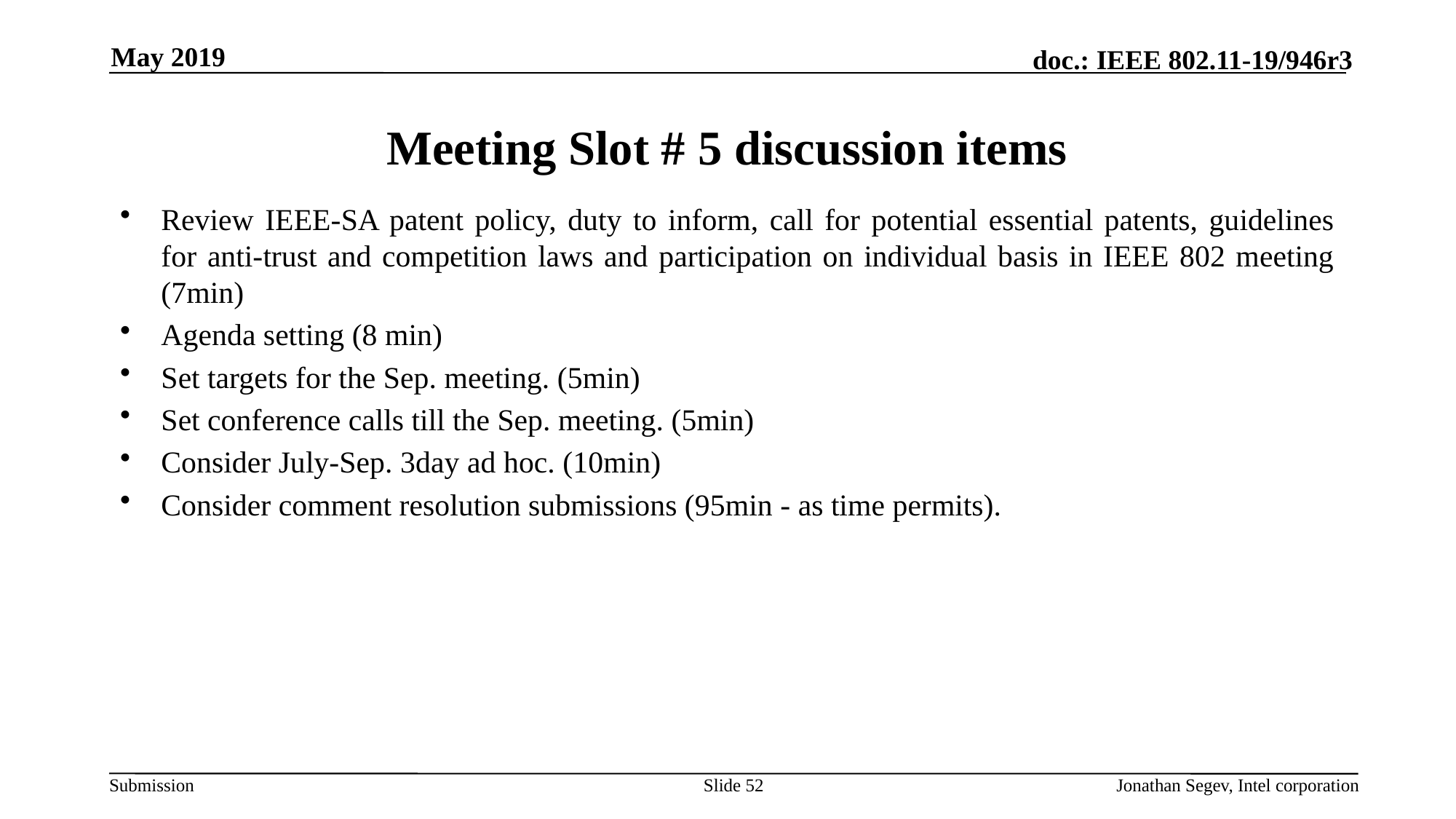

May 2019
# Meeting Slot # 5 discussion items
Review IEEE-SA patent policy, duty to inform, call for potential essential patents, guidelines for anti-trust and competition laws and participation on individual basis in IEEE 802 meeting (7min)
Agenda setting (8 min)
Set targets for the Sep. meeting. (5min)
Set conference calls till the Sep. meeting. (5min)
Consider July-Sep. 3day ad hoc. (10min)
Consider comment resolution submissions (95min - as time permits).

Slide 52
Jonathan Segev, Intel corporation